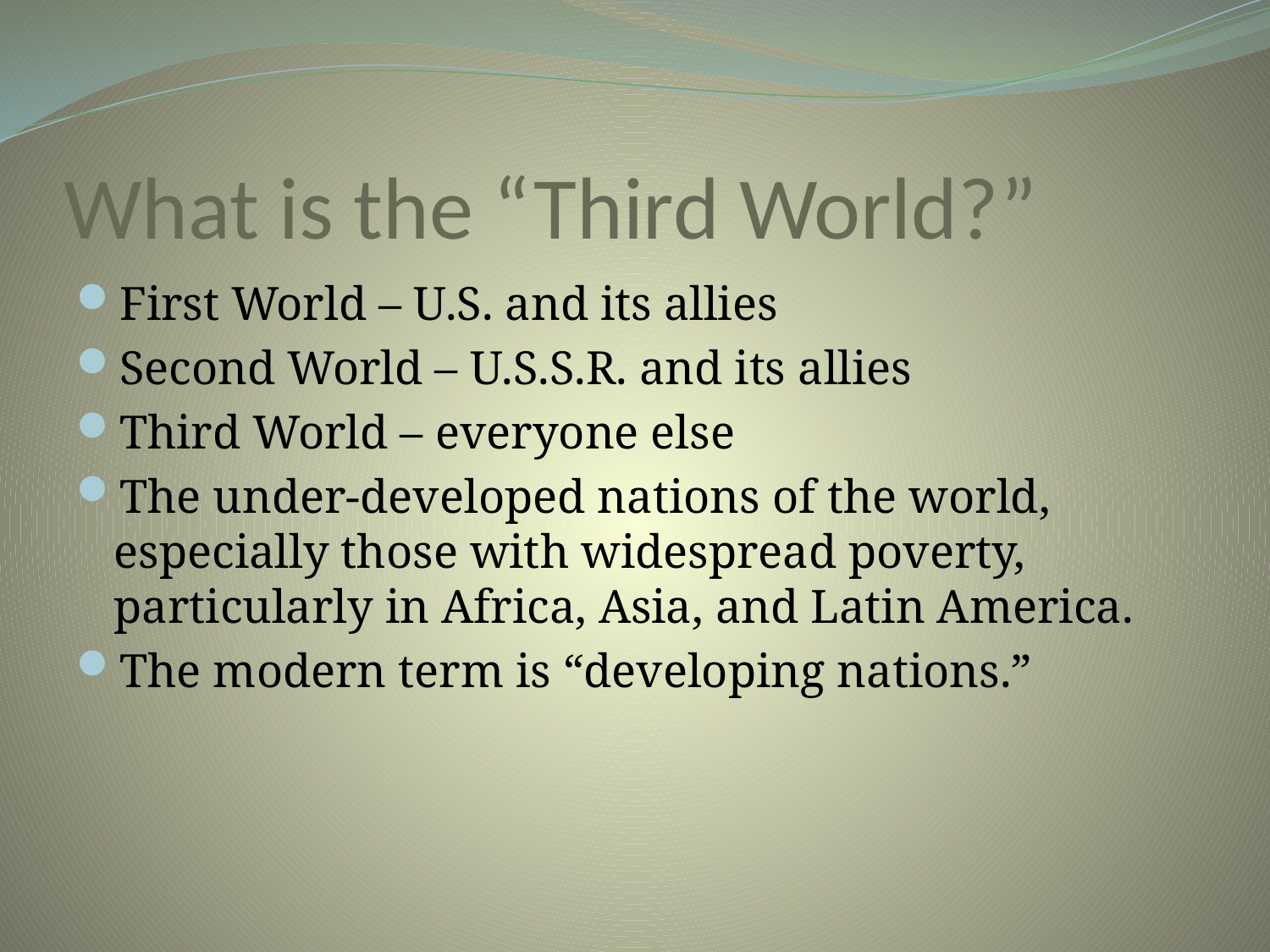

# What is the “Third World?”
First World – U.S. and its allies
Second World – U.S.S.R. and its allies
Third World – everyone else
The under-developed nations of the world, especially those with widespread poverty, particularly in Africa, Asia, and Latin America.
The modern term is “developing nations.”